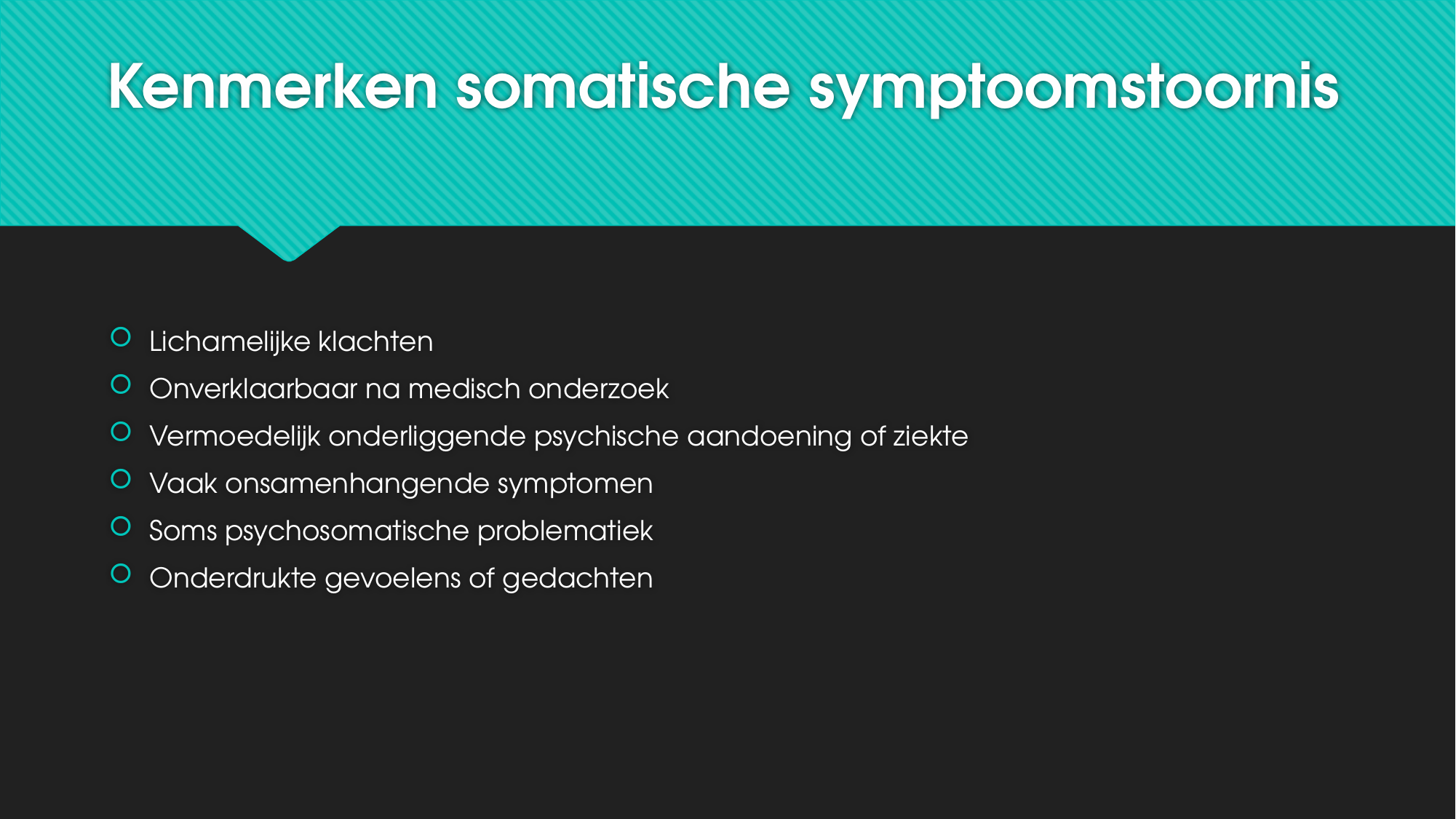

# Kenmerken somatische symptoomstoornis
Lichamelijke klachten
Onverklaarbaar na medisch onderzoek
Vermoedelijk onderliggende psychische aandoening of ziekte
Vaak onsamenhangende symptomen
Soms psychosomatische problematiek
Onderdrukte gevoelens of gedachten